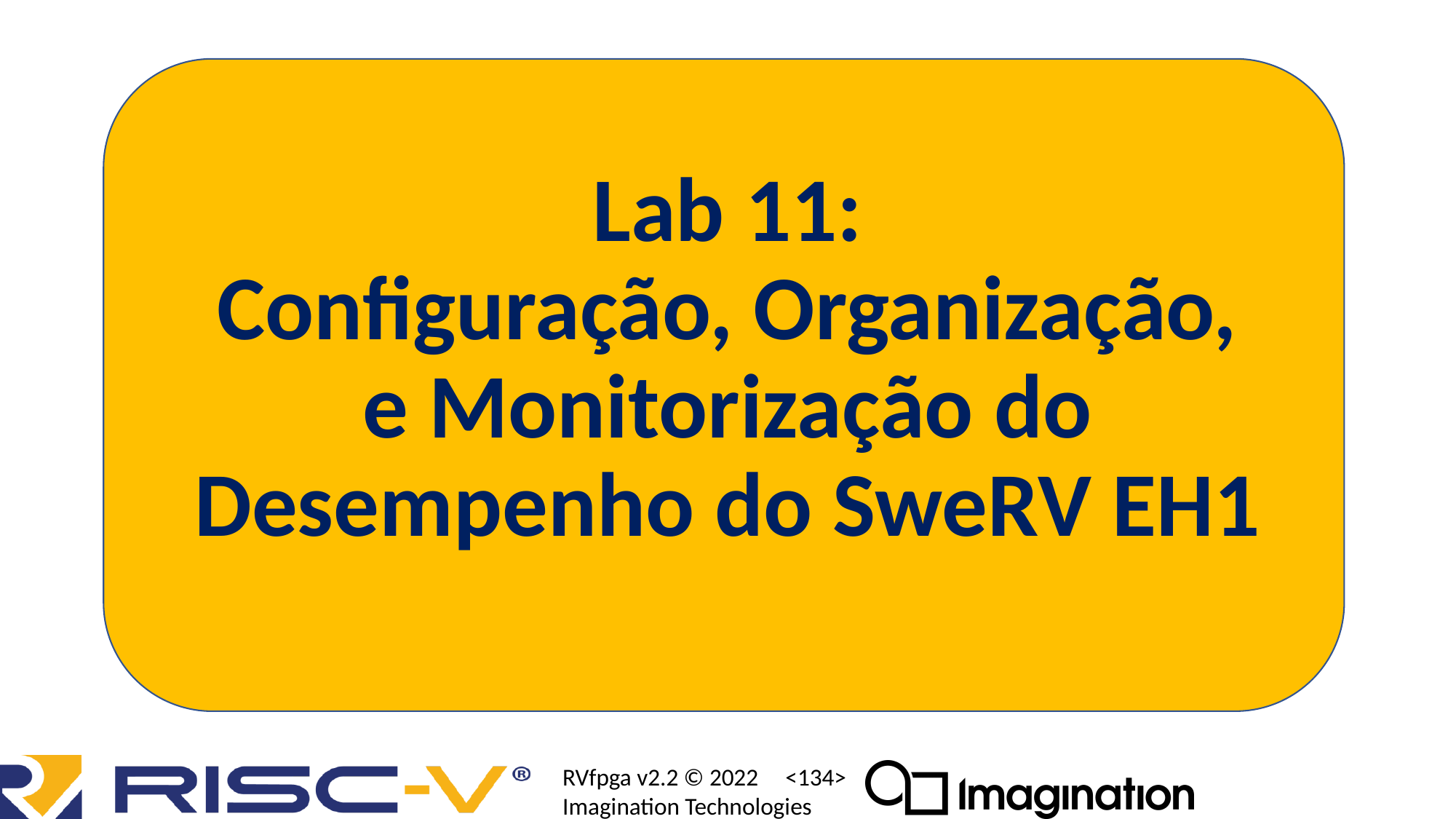

# Lab 11: Configuração, Organização, e Monitorização do Desempenho do SweRV EH1